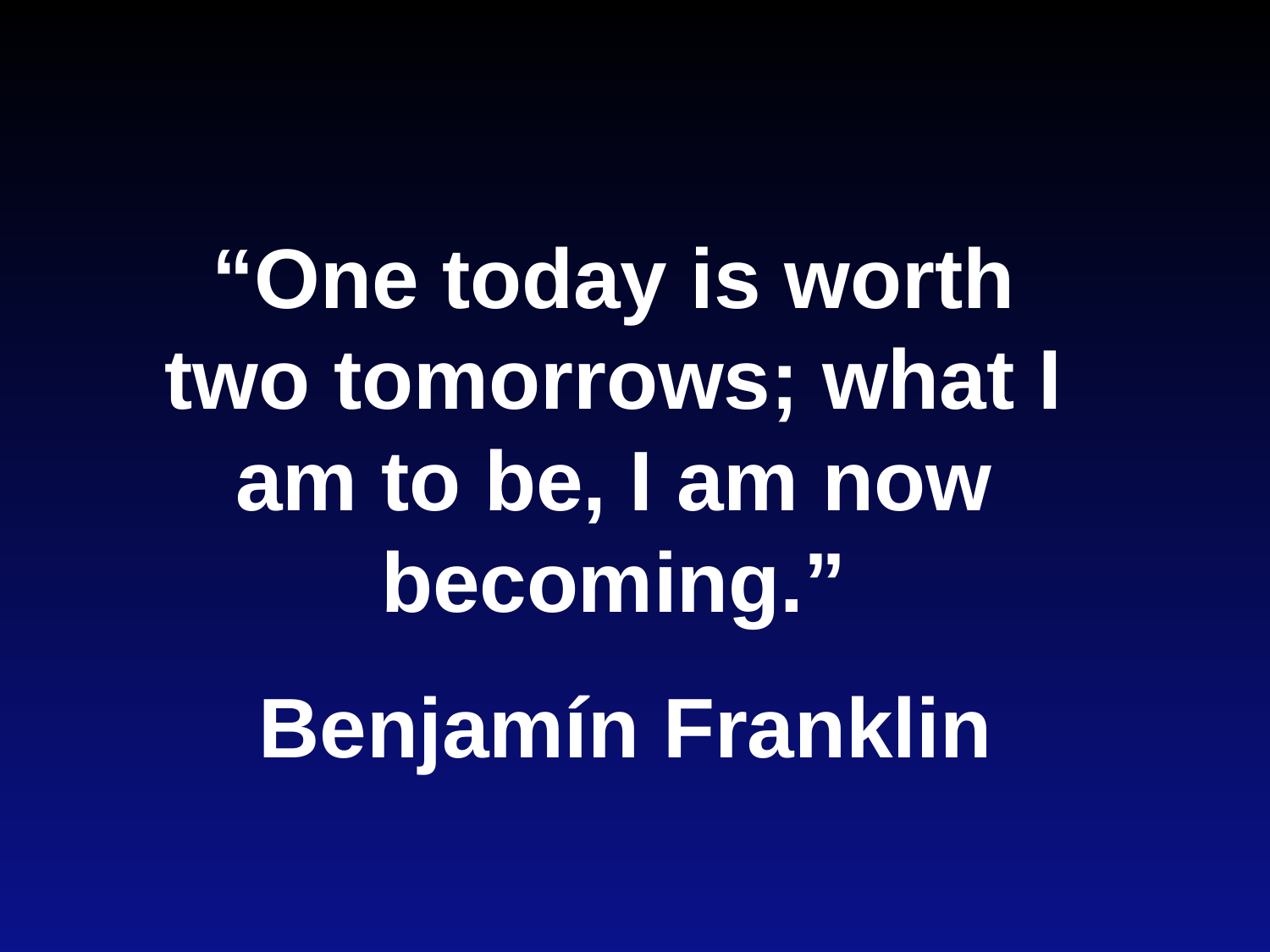

“One today is worth two tomorrows; what I am to be, I am now becoming.”

 Benjamín Franklin